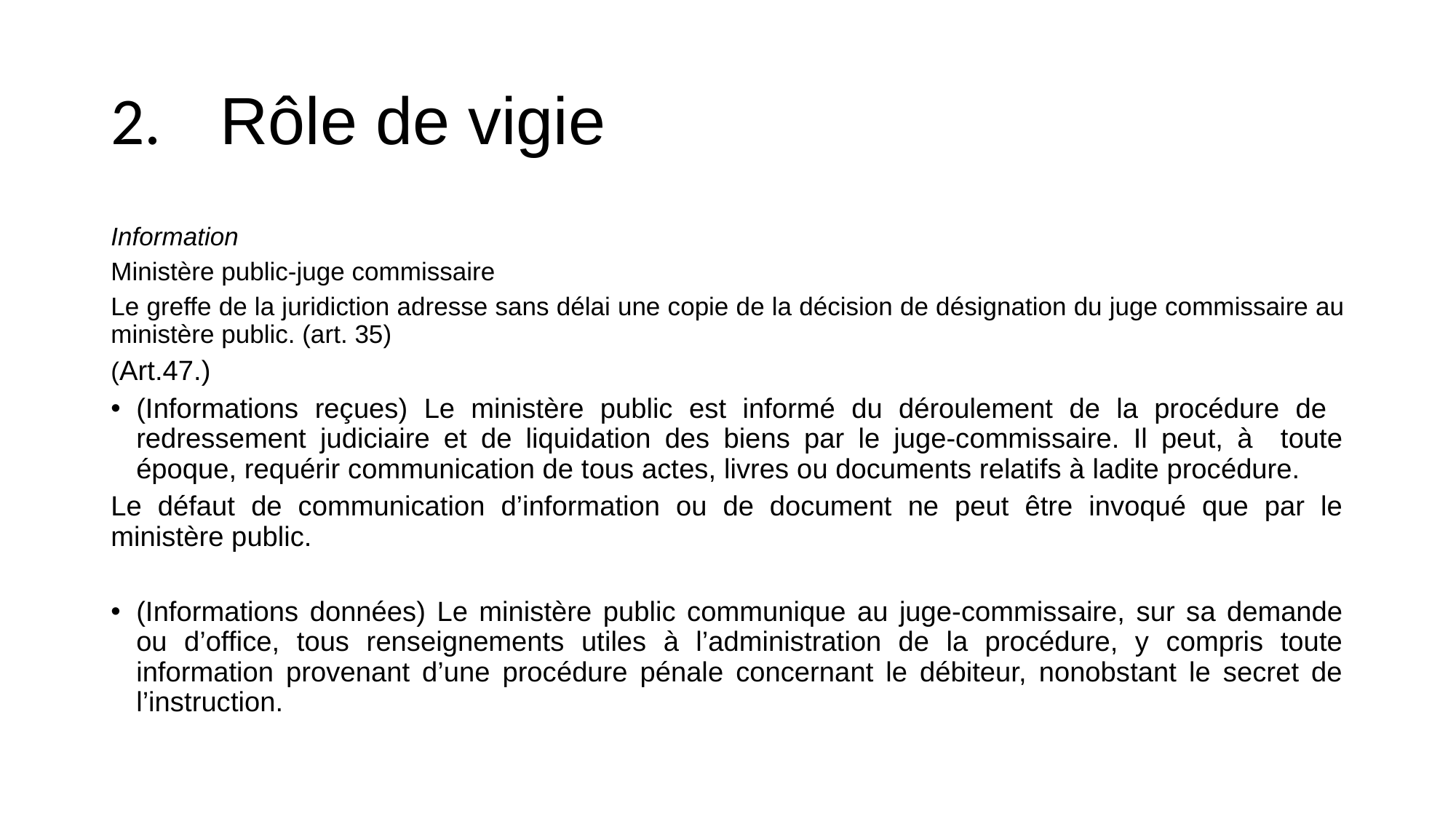

# 2.	Rôle de vigie
Information
Ministère public-juge commissaire
Le greffe de la juridiction adresse sans délai une copie de la décision de désignation du juge commissaire au ministère public. (art. 35)
(Art.47.)
(Informations reçues) Le ministère public est informé du déroulement de la procédure de  redressement judiciaire et de liquidation des biens par le juge‐commissaire. Il peut, à  toute époque, requérir communication de tous actes, livres ou documents relatifs à ladite procédure.
Le défaut de communication d’information ou de document ne peut être invoqué que par le ministère public.

(Informations données) Le ministère public communique au juge‐commissaire, sur sa demande ou d’office, tous renseignements utiles à l’administration de la procédure, y compris toute information provenant d’une procédure pénale concernant le débiteur, nonobstant le secret de l’instruction.